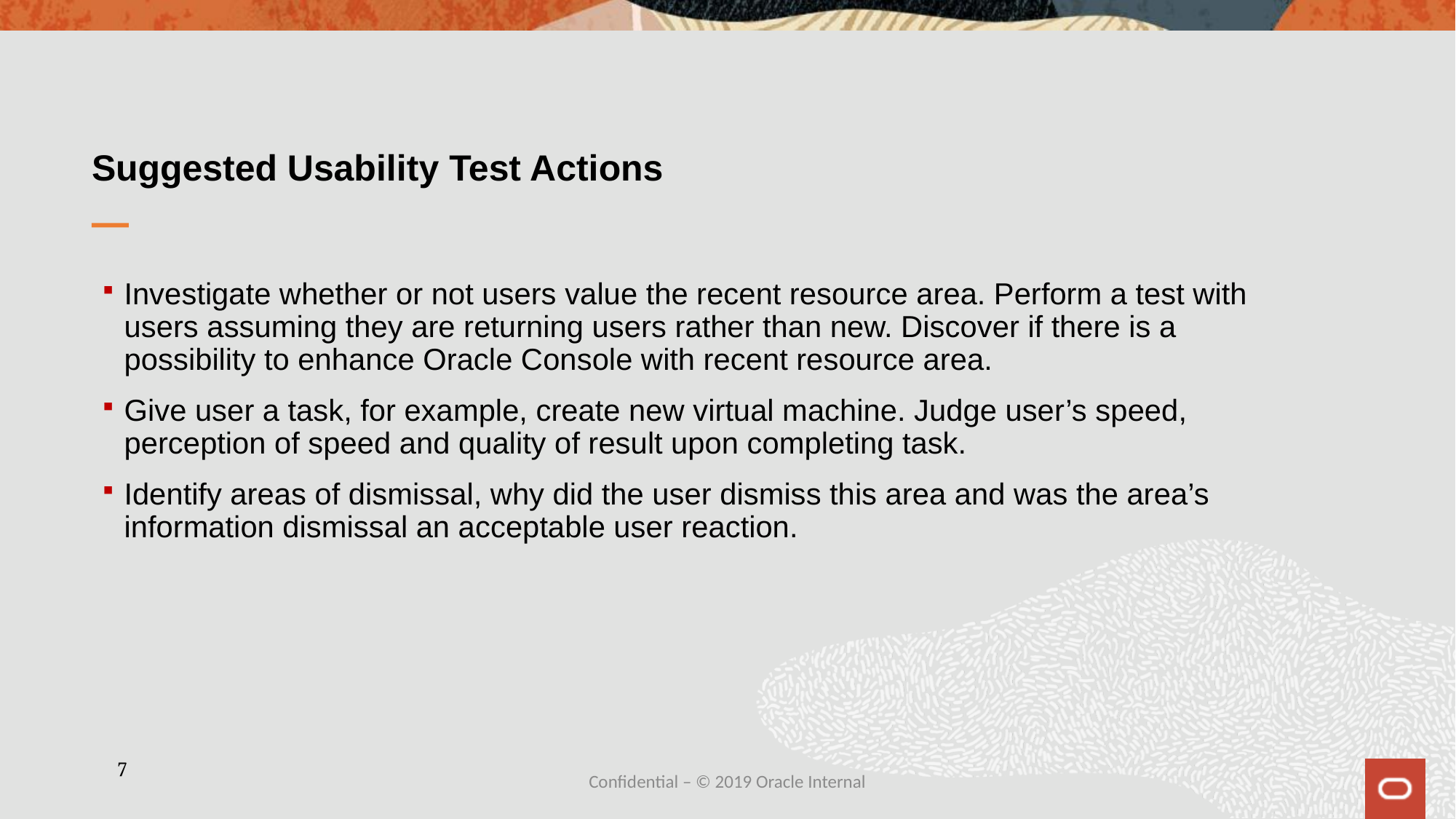

# Suggested Usability Test Actions
Investigate whether or not users value the recent resource area. Perform a test with users assuming they are returning users rather than new. Discover if there is a possibility to enhance Oracle Console with recent resource area.
Give user a task, for example, create new virtual machine. Judge user’s speed, perception of speed and quality of result upon completing task.
Identify areas of dismissal, why did the user dismiss this area and was the area’s information dismissal an acceptable user reaction.

7
Confidential – © 2019 Oracle Internal